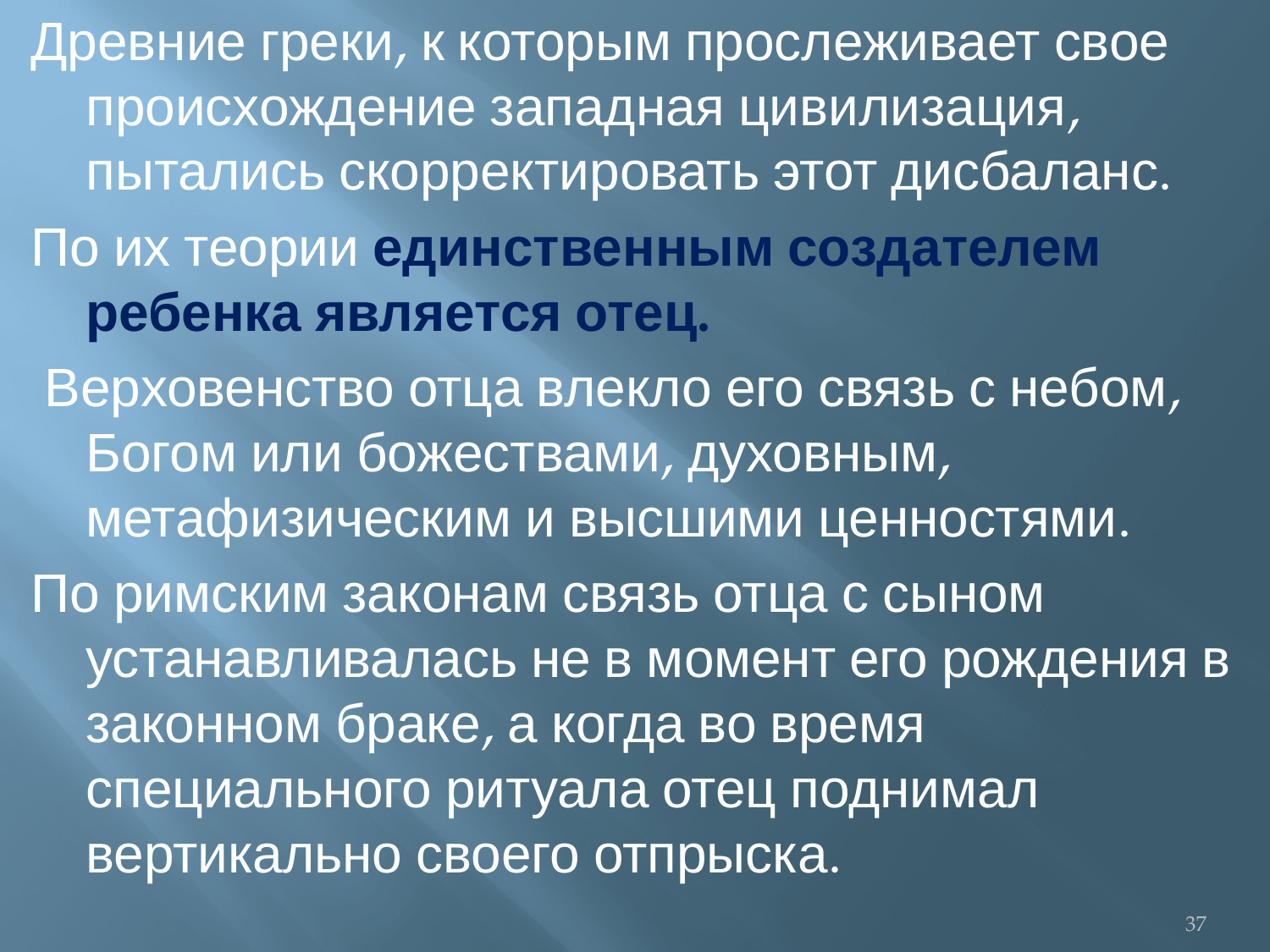

Древние греки, к которым прослеживает свое происхождение западная цивилизация, пытались скорректировать этот дисбаланс.
По их теории единственным создателем ребенка является отец.
 Верховенство отца влекло его связь с небом, Богом или божествами, духовным, метафизическим и высшими ценностями.
По римским законам связь отца с сыном устанавливалась не в момент его рождения в законном браке, а когда во время специального ритуала отец поднимал вертикально своего отпрыска.
37